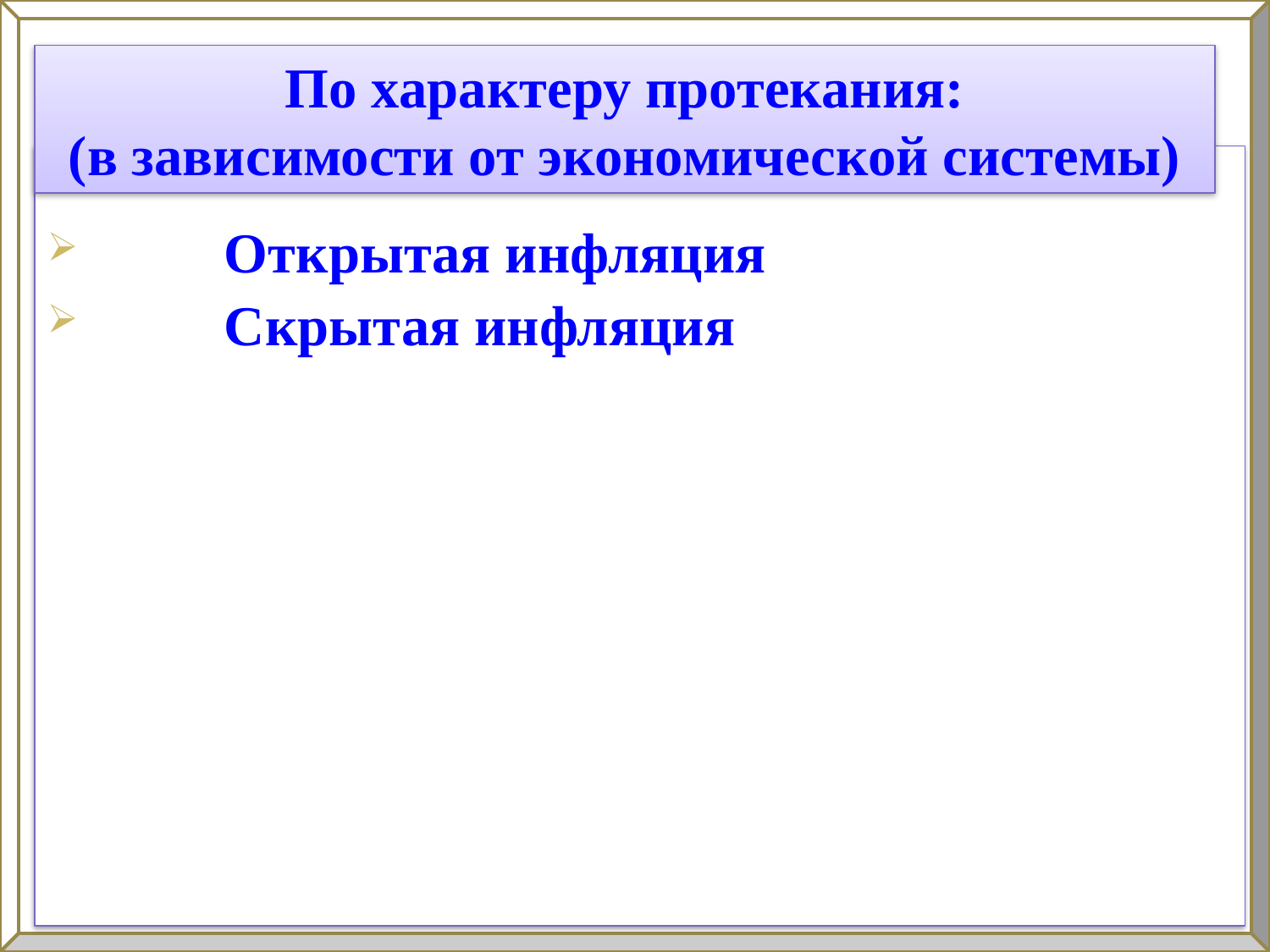

По характеру протекания:
(в зависимости от экономической системы)

        Открытая инфляция
        Скрытая инфляция